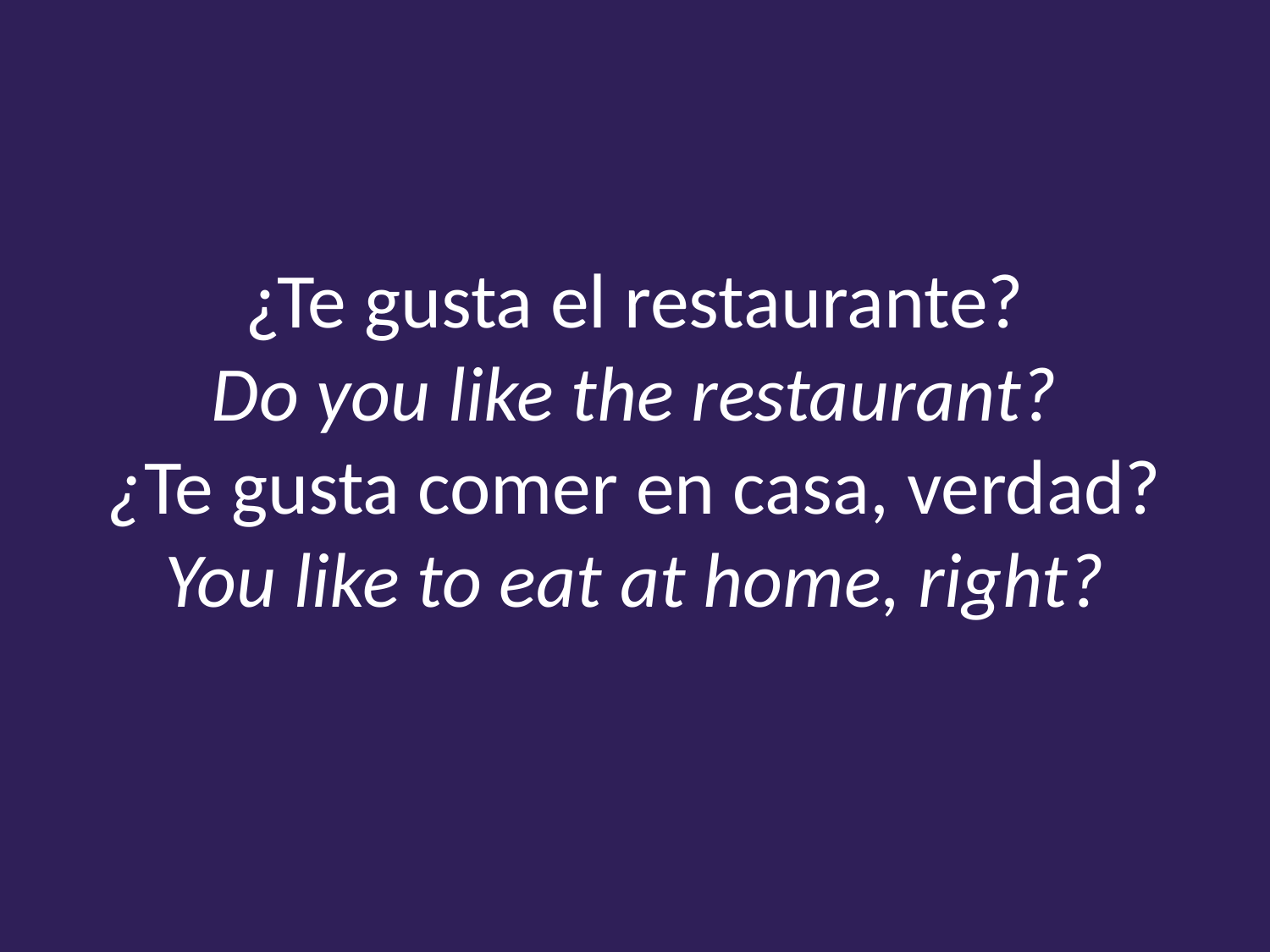

# ¿Te gusta el restaurante? Do you like the restaurant? ¿Te gusta comer en casa, verdad? You like to eat at home, right?